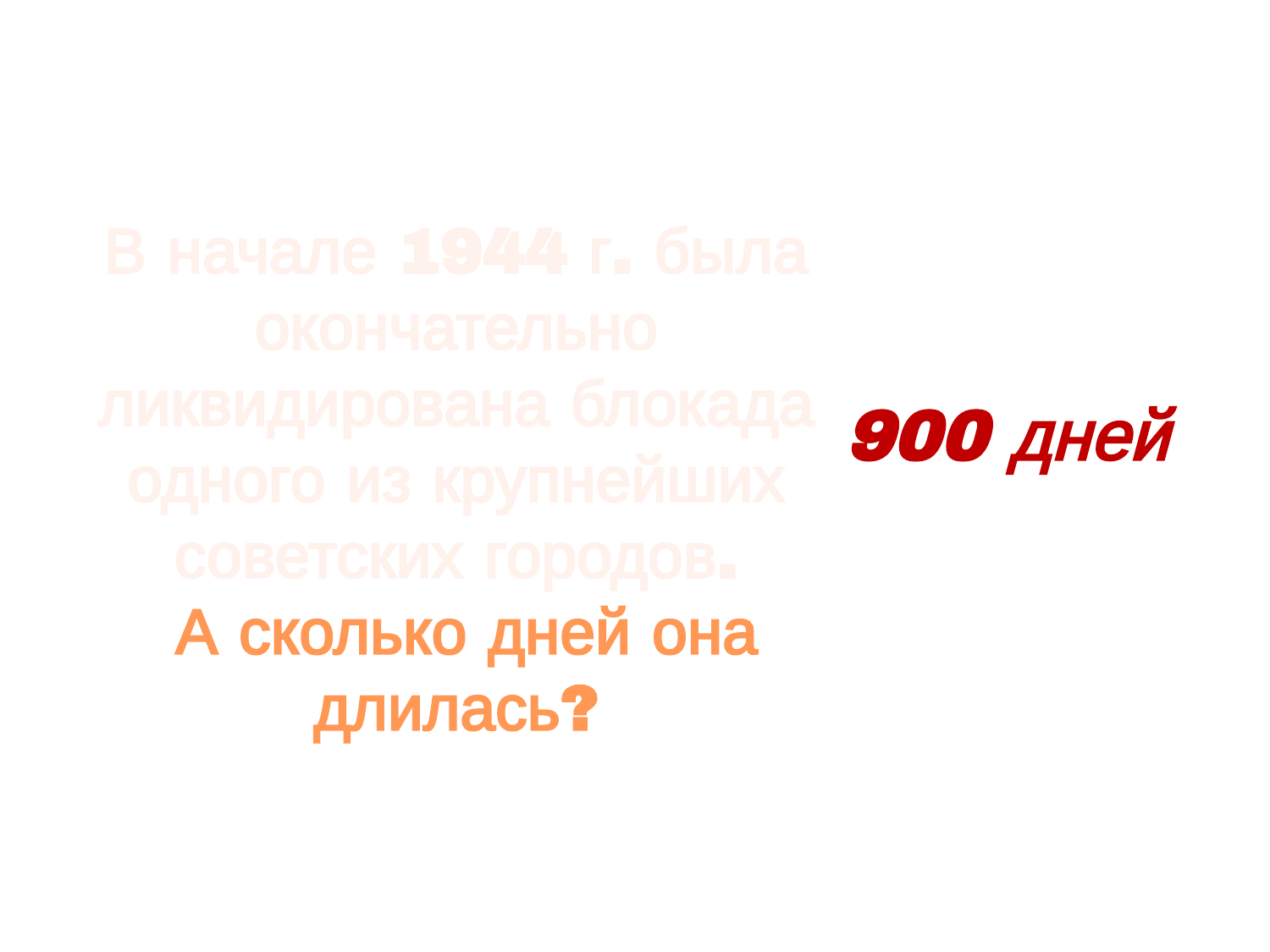

В начале 1944 г. была окончательно ликвидирована блокада одного из крупнейших советских городов.
 А сколько дней она длилась?
900 дней